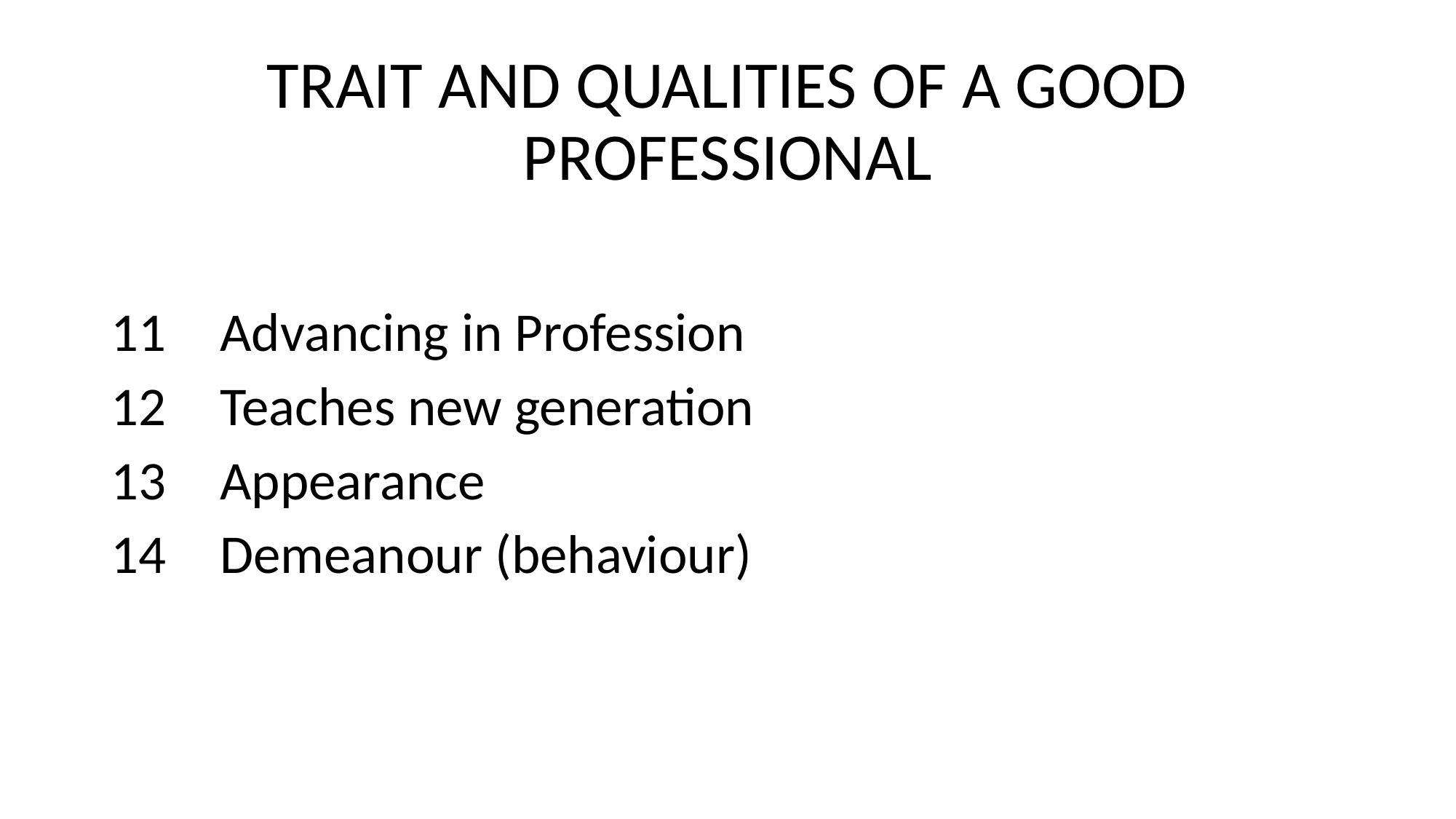

# TRAIT AND QUALITIES OF A GOOD PROFESSIONAL

11	Advancing in Profession
12	Teaches new generation
13	Appearance
14	Demeanour (behaviour)